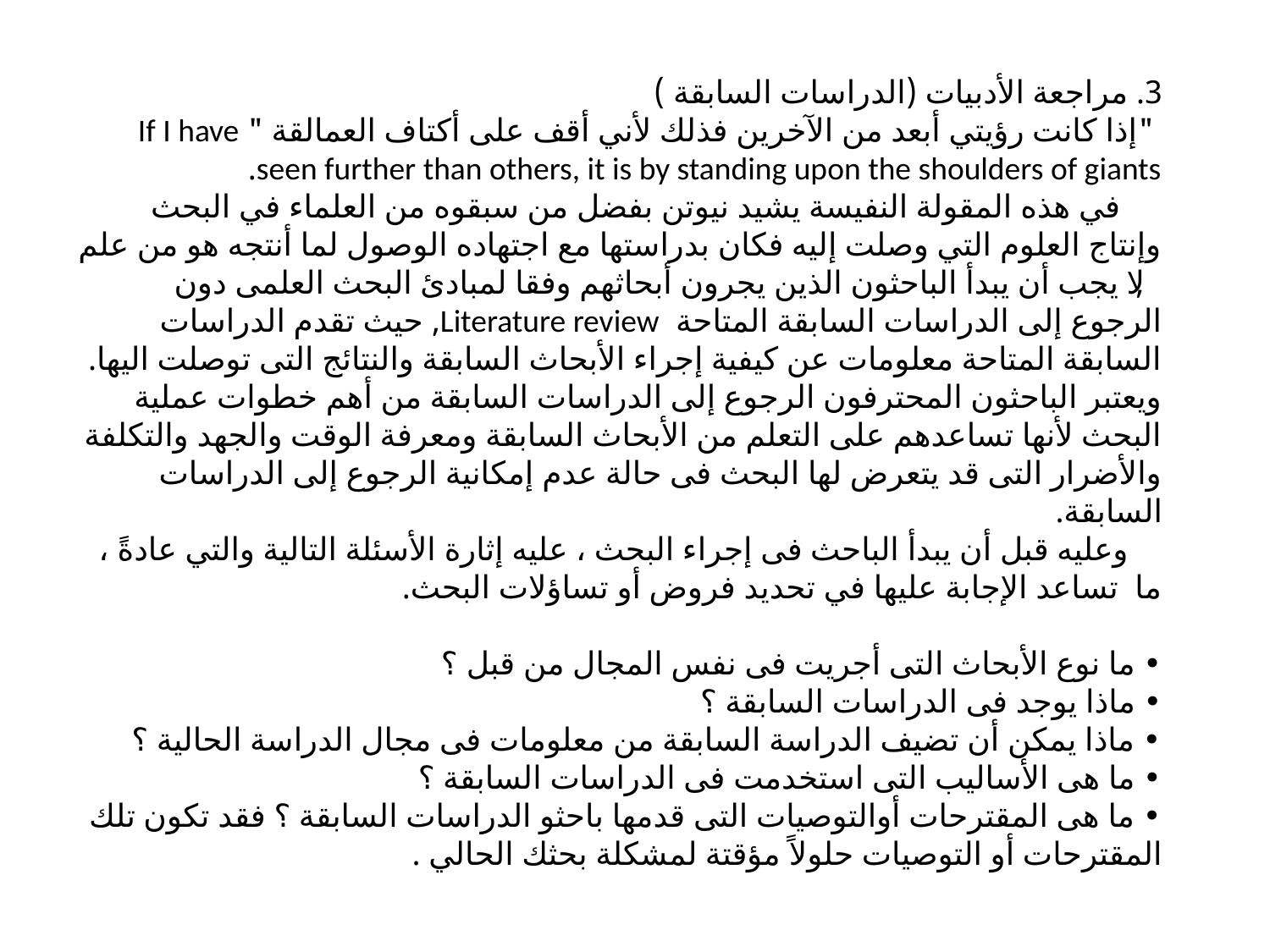

3. مراجعة الأدبيات (الدراسات السابقة )
 "إذا كانت رؤيتي أبعد من الآخرين فذلك لأني أقف على أكتاف العمالقة " If I have seen further than others, it is by standing upon the shoulders of giants.
     في هذه المقولة النفيسة يشيد نيوتن بفضل من سبقوه من العلماء في البحث وإنتاج العلوم التي وصلت إليه فكان بدراستها مع اجتهاده الوصول لما أنتجه هو من علم , لا يجب أن يبدأ الباحثون الذين يجرون أبحاثهم وفقا لمبادئ البحث العلمى دون الرجوع إلى الدراسات السابقة المتاحة  Literature review, حيث تقدم الدراسات السابقة المتاحة معلومات عن كيفية إجراء الأبحاث السابقة والنتائج التى توصلت اليها.  ويعتبر الباحثون المحترفون الرجوع إلى الدراسات السابقة من أهم خطوات عملية البحث لأنها تساعدهم على التعلم من الأبحاث السابقة ومعرفة الوقت والجهد والتكلفة والأضرار التى قد يتعرض لها البحث فى حالة عدم إمكانية الرجوع إلى الدراسات السابقة.
    وعليه قبل أن يبدأ الباحث فى إجراء البحث ، عليه إثارة الأسئلة التالية والتي عادةً ، ما  تساعد الإجابة عليها في تحديد فروض أو تساؤلات البحث.

• ما نوع الأبحاث التى أجريت فى نفس المجال من قبل ؟
• ماذا يوجد فى الدراسات السابقة ؟
• ماذا يمكن أن تضيف الدراسة السابقة من معلومات فى مجال الدراسة الحالية ؟
• ما هى الأساليب التى استخدمت فى الدراسات السابقة ؟
• ما هى المقترحات أوالتوصيات التى قدمها باحثو الدراسات السابقة ؟ فقد تكون تلك المقترحات أو التوصيات حلولاً مؤقتة لمشكلة بحثك الحالي .